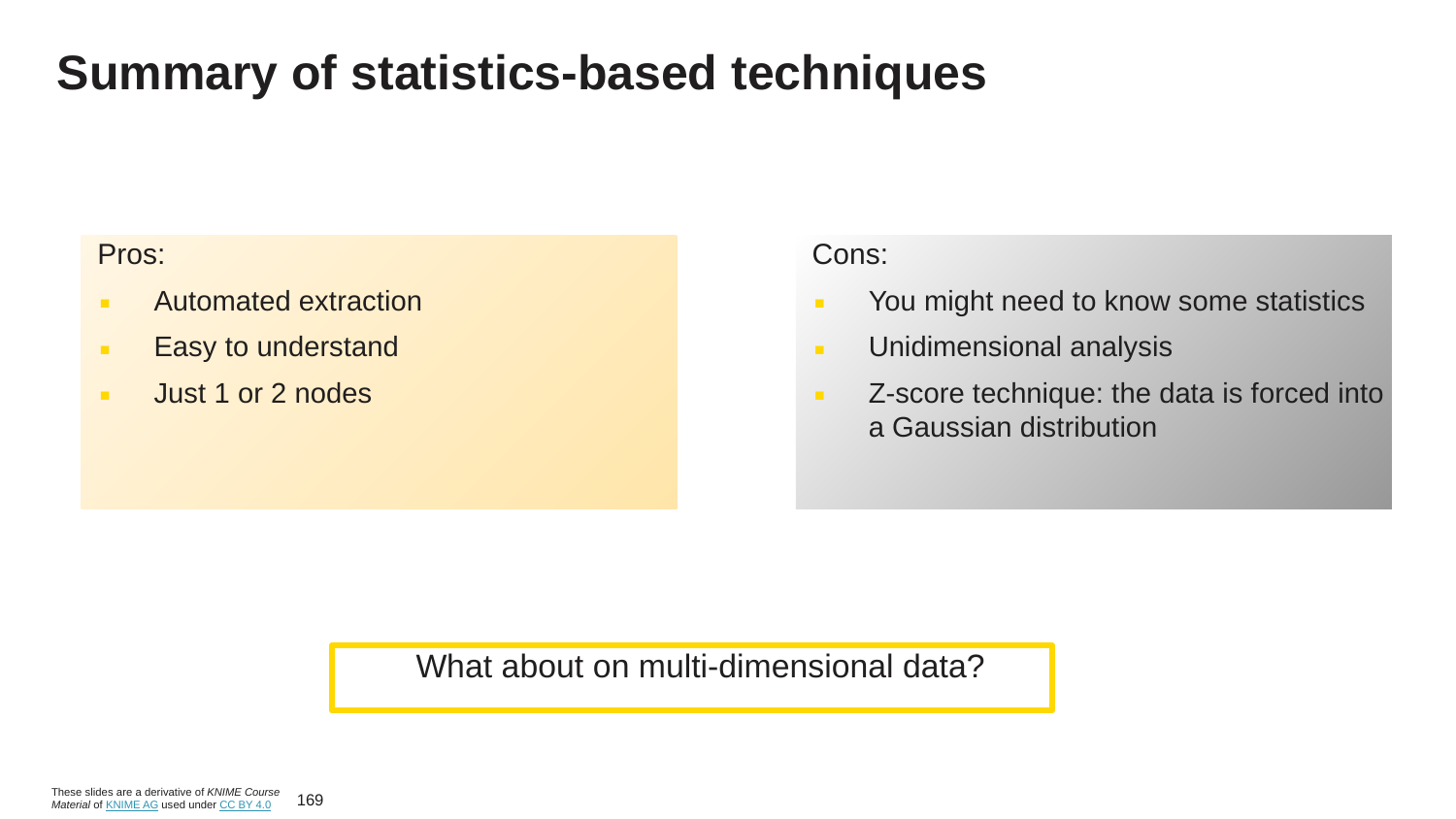

# Summary of statistics-based techniques
Pros:
Automated extraction
Easy to understand
Just 1 or 2 nodes

Cons:
You might need to know some statistics
Unidimensional analysis
Z-score technique: the data is forced into a Gaussian distribution

What about on multi-dimensional data?
169